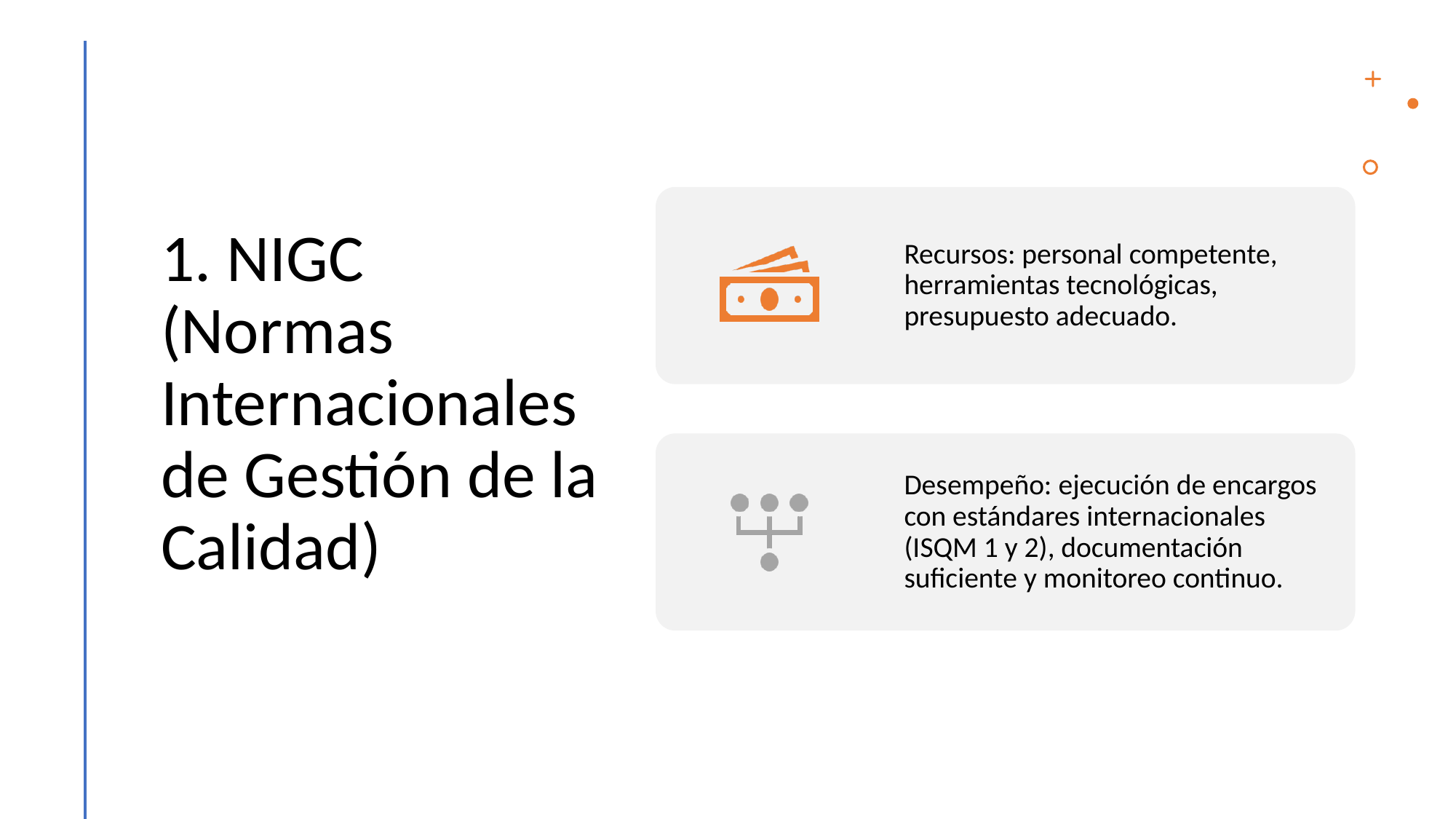

# 1. NIGC (Normas Internacionales de Gestión de la Calidad)

Recursos: personal competente, herramientas tecnológicas, presupuesto adecuado.
Desempeño: ejecución de encargos con estándares internacionales (ISQM 1 y 2), documentación suficiente y monitoreo continuo.